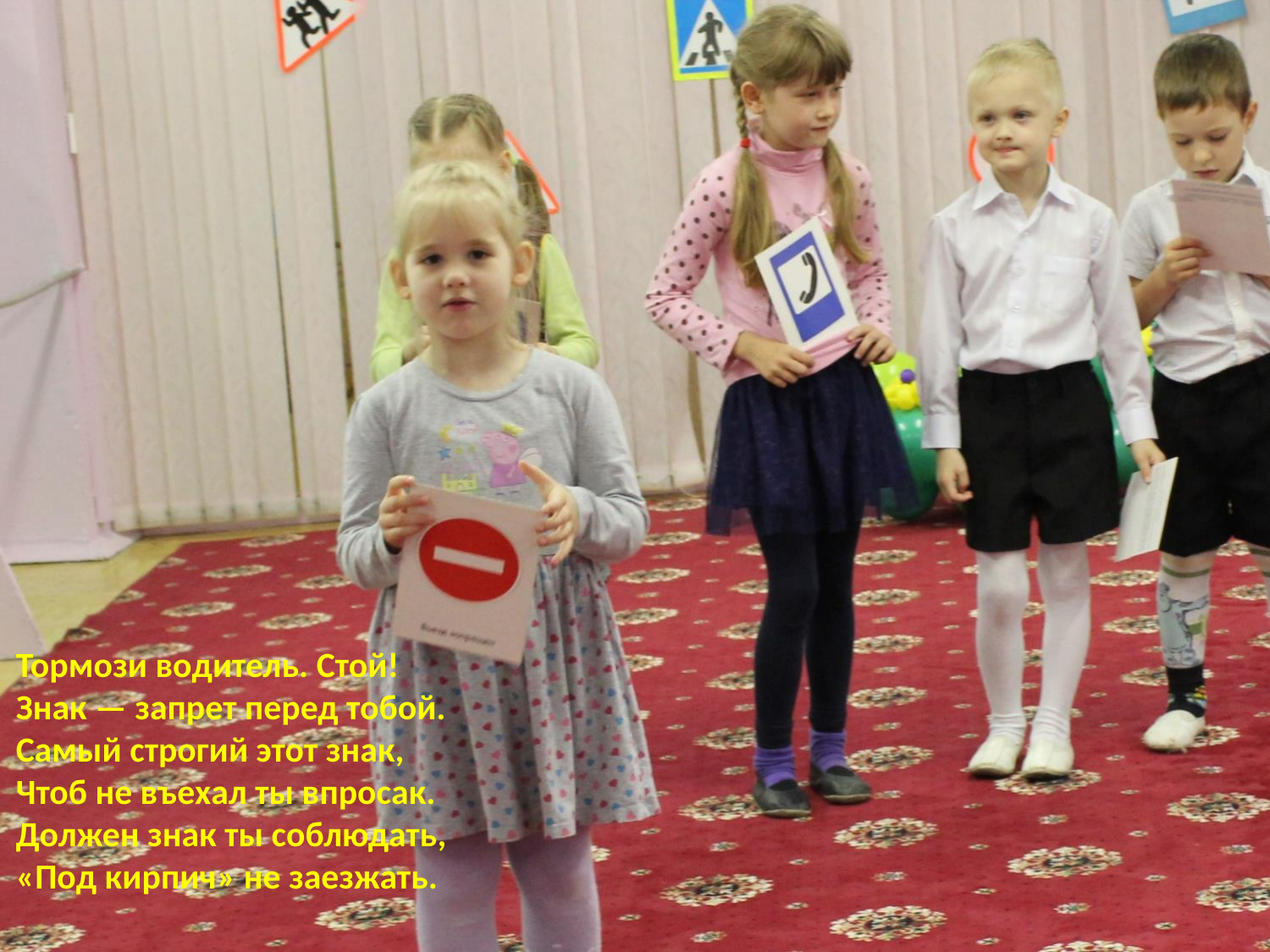

Тормози водитель. Стой!
Знак — запрет перед тобой.
Самый строгий этот знак,
Чтоб не въехал ты впросак.
Должен знак ты соблюдать,
«Под кирпич» не заезжать.